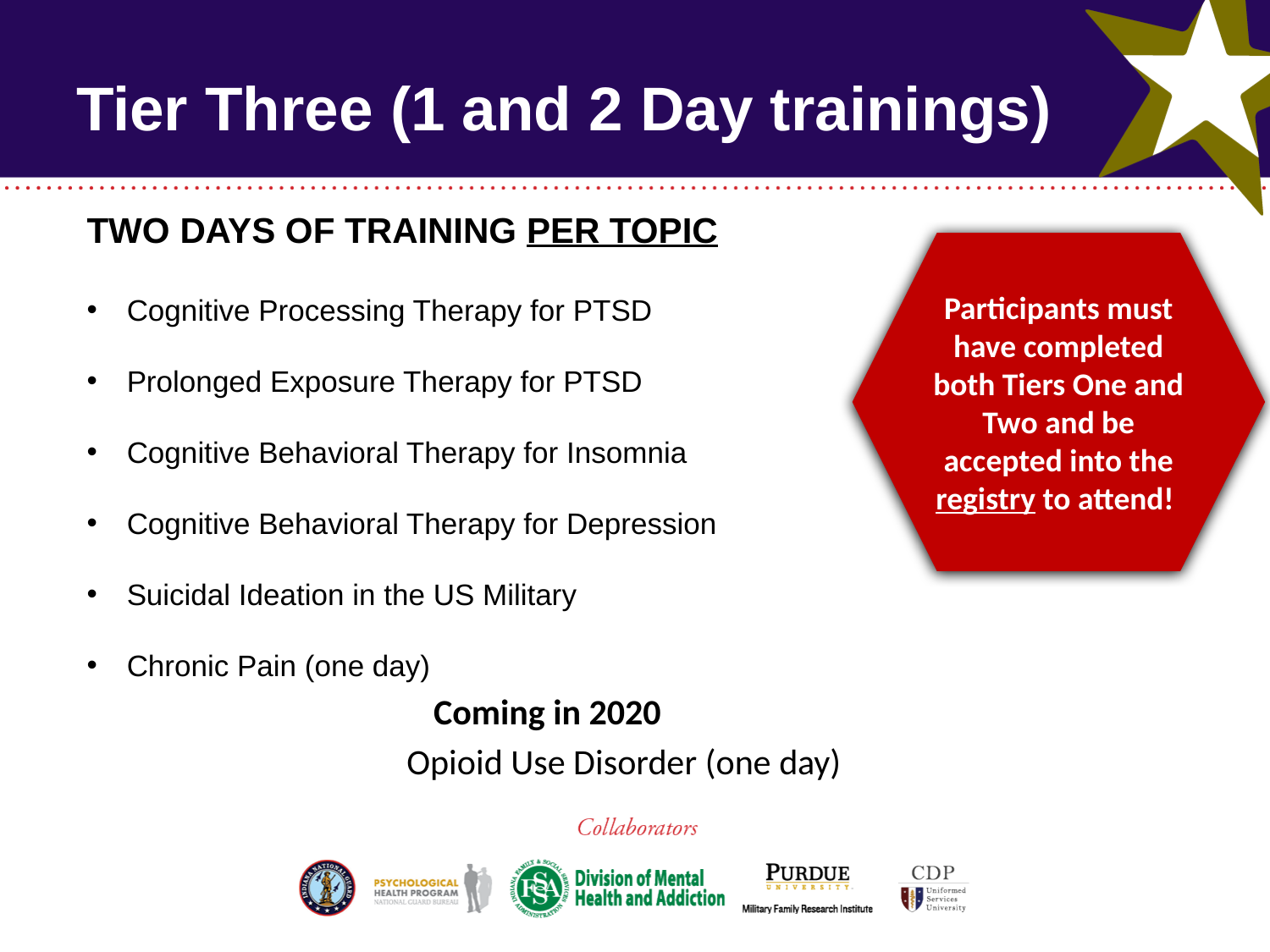

# Tier Three (1 and 2 Day trainings)
TWO DAYS OF TRAINING PER TOPIC

Cognitive Processing Therapy for PTSD

Prolonged Exposure Therapy for PTSD

Cognitive Behavioral Therapy for Insomnia

Cognitive Behavioral Therapy for Depression

Suicidal Ideation in the US Military

Chronic Pain (one day)
 	Coming in 2020
	Opioid Use Disorder (one day)

Participants must have completed both Tiers One and Two and be accepted into the registry to attend!